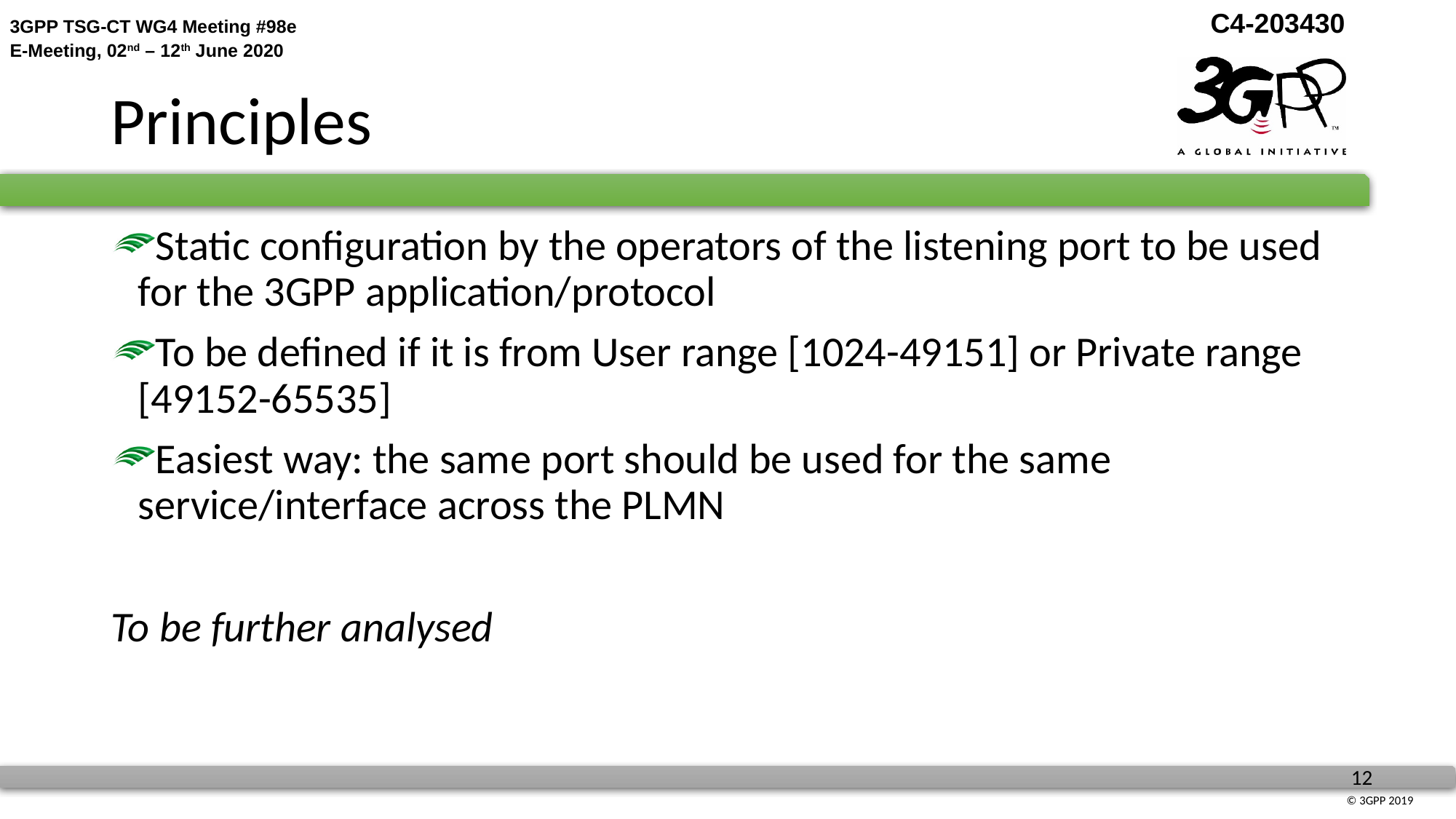

# Principles
Static configuration by the operators of the listening port to be used for the 3GPP application/protocol
To be defined if it is from User range [1024-49151] or Private range [49152-65535]
Easiest way: the same port should be used for the same service/interface across the PLMN

To be further analysed